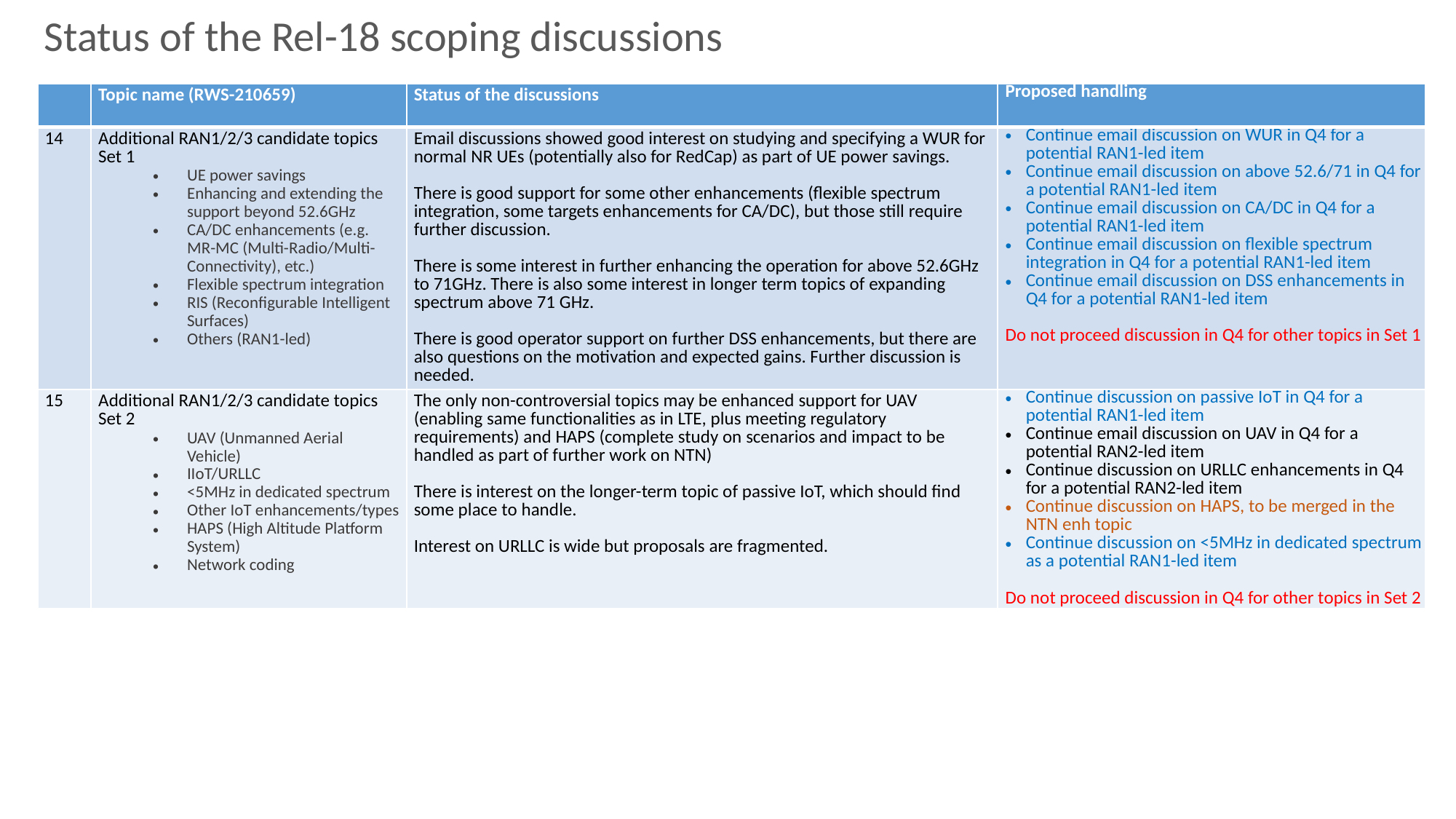

Status of the Rel-18 scoping discussions
#
|  | Topic name (RWS-210659) | Status of the discussions | Proposed handling |
| --- | --- | --- | --- |
| 14 | Additional RAN1/2/3 candidate topics Set 1 UE power savings Enhancing and extending the support beyond 52.6GHz CA/DC enhancements (e.g. MR-MC (Multi-Radio/Multi-Connectivity), etc.) Flexible spectrum integration RIS (Reconfigurable Intelligent Surfaces) Others (RAN1-led) | Email discussions showed good interest on studying and specifying a WUR for normal NR UEs (potentially also for RedCap) as part of UE power savings. There is good support for some other enhancements (flexible spectrum integration, some targets enhancements for CA/DC), but those still require further discussion. There is some interest in further enhancing the operation for above 52.6GHz to 71GHz. There is also some interest in longer term topics of expanding spectrum above 71 GHz. There is good operator support on further DSS enhancements, but there are also questions on the motivation and expected gains. Further discussion is needed. | Continue email discussion on WUR in Q4 for a potential RAN1-led item Continue email discussion on above 52.6/71 in Q4 for a potential RAN1-led item Continue email discussion on CA/DC in Q4 for a potential RAN1-led item Continue email discussion on flexible spectrum integration in Q4 for a potential RAN1-led item Continue email discussion on DSS enhancements in Q4 for a potential RAN1-led item Do not proceed discussion in Q4 for other topics in Set 1 |
| 15 | Additional RAN1/2/3 candidate topics Set 2 UAV (Unmanned Aerial Vehicle) IIoT/URLLC <5MHz in dedicated spectrum Other IoT enhancements/types HAPS (High Altitude Platform System) Network coding | The only non-controversial topics may be enhanced support for UAV (enabling same functionalities as in LTE, plus meeting regulatory requirements) and HAPS (complete study on scenarios and impact to be handled as part of further work on NTN) There is interest on the longer-term topic of passive IoT, which should find some place to handle. Interest on URLLC is wide but proposals are fragmented. | Continue discussion on passive IoT in Q4 for a potential RAN1-led item Continue email discussion on UAV in Q4 for a potential RAN2-led item Continue discussion on URLLC enhancements in Q4 for a potential RAN2-led item Continue discussion on HAPS, to be merged in the NTN enh topic Continue discussion on <5MHz in dedicated spectrum as a potential RAN1-led item Do not proceed discussion in Q4 for other topics in Set 2 |